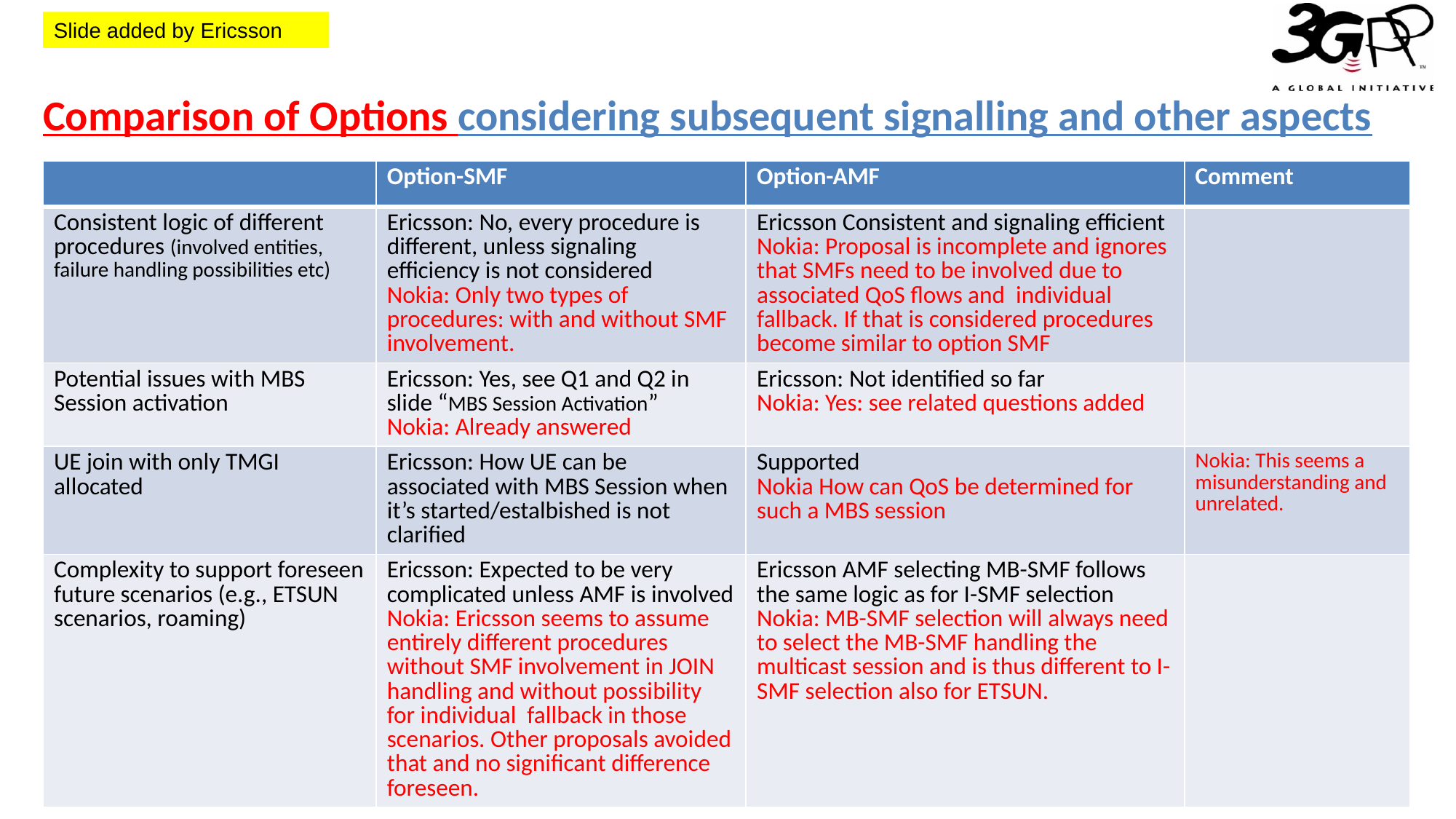

Slide added by Ericsson
# Comparison of Options considering subsequent signalling and other aspects
|  | Option-SMF | Option-AMF | Comment |
| --- | --- | --- | --- |
| Consistent logic of different procedures (involved entities, failure handling possibilities etc) | Ericsson: No, every procedure is different, unless signaling efficiency is not considered Nokia: Only two types of procedures: with and without SMF involvement. | Ericsson Consistent and signaling efficient Nokia: Proposal is incomplete and ignores that SMFs need to be involved due to associated QoS flows and individual fallback. If that is considered procedures become similar to option SMF |  |
| Potential issues with MBS Session activation | Ericsson: Yes, see Q1 and Q2 in slide “MBS Session Activation” Nokia: Already answered | Ericsson: Not identified so far Nokia: Yes: see related questions added |  |
| UE join with only TMGI allocated | Ericsson: How UE can be associated with MBS Session when it’s started/estalbished is not clarified | Supported Nokia How can QoS be determined for such a MBS session | Nokia: This seems a misunderstanding and unrelated. |
| Complexity to support foreseen future scenarios (e.g., ETSUN scenarios, roaming) | Ericsson: Expected to be very complicated unless AMF is involved Nokia: Ericsson seems to assume entirely different procedures without SMF involvement in JOIN handling and without possibility for individual fallback in those scenarios. Other proposals avoided that and no significant difference foreseen. | Ericsson AMF selecting MB-SMF follows the same logic as for I-SMF selection Nokia: MB-SMF selection will always need to select the MB-SMF handling the multicast session and is thus different to I-SMF selection also for ETSUN. |  |